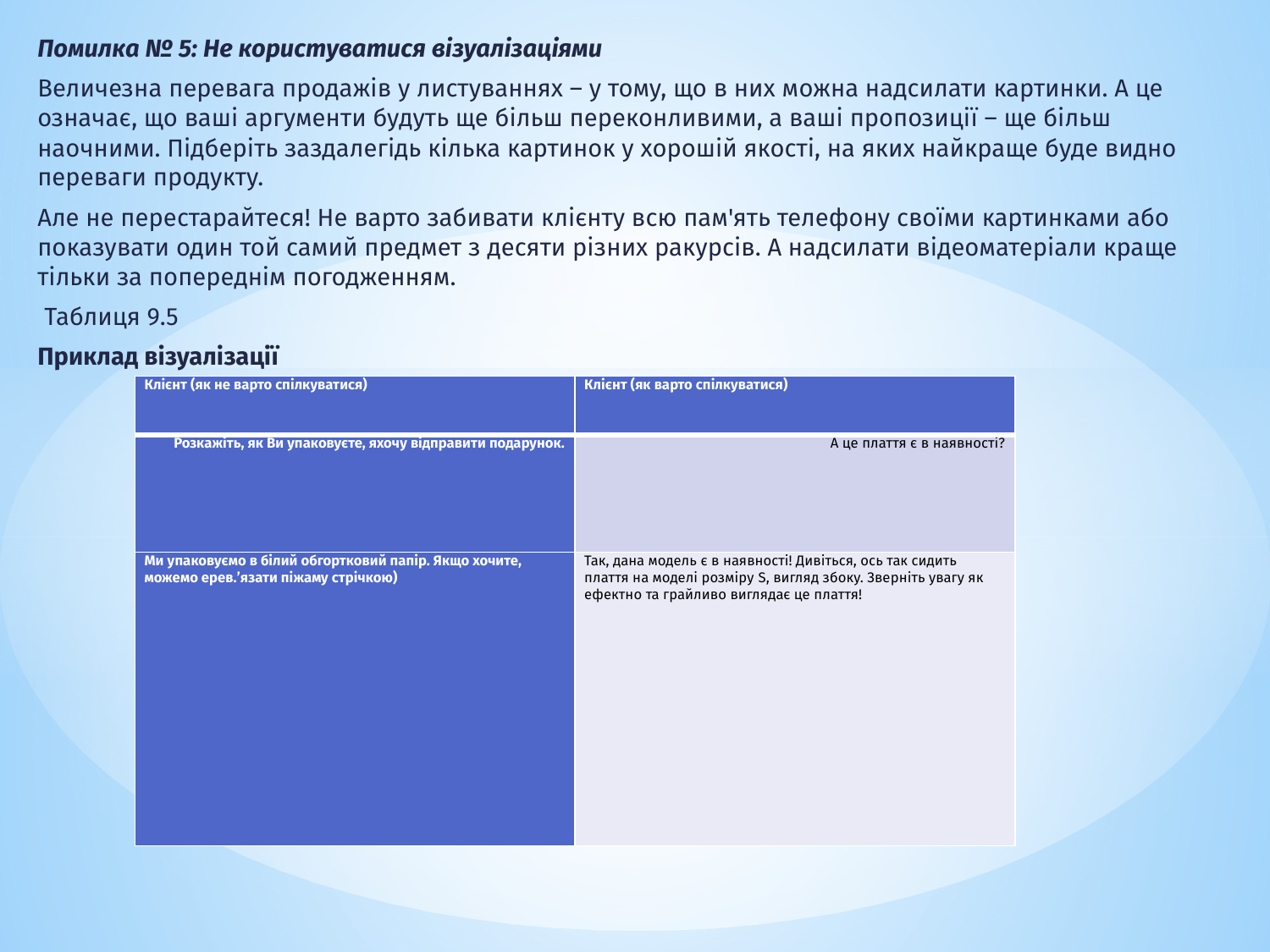

Помилка № 5: Не користуватися візуалізаціями
Величезна перевага продажів у листуваннях – у тому, що в них можна надсилати картинки. А це означає, що ваші аргументи будуть ще більш переконливими, а ваші пропозиції – ще більш наочними. Підберіть заздалегідь кілька картинок у хорошій якості, на яких найкраще буде видно переваги продукту.
Але не перестарайтеся! Не варто забивати клієнту всю пам'ять телефону своїми картинками або показувати один той самий предмет з десяти різних ракурсів. А надсилати відеоматеріали краще тільки за попереднім погодженням.
 Таблиця 9.5
Приклад візуалізації

| Клієнт (як не варто спілкуватися) | Клієнт (як варто спілкуватися) |
| --- | --- |
| Розкажіть, як Ви упаковуєте, яхочу відправити подарунок. | А це плаття є в наявності? |
| Ми упаковуємо в білий обгортковий папір. Якщо хочите, можемо ерев.’язати піжаму стрічкою) | Так, дана модель є в наявності! Дивіться, ось так сидить плаття на моделі розміру S, вигляд збоку. Зверніть увагу як ефектно та грайливо виглядає це плаття! |